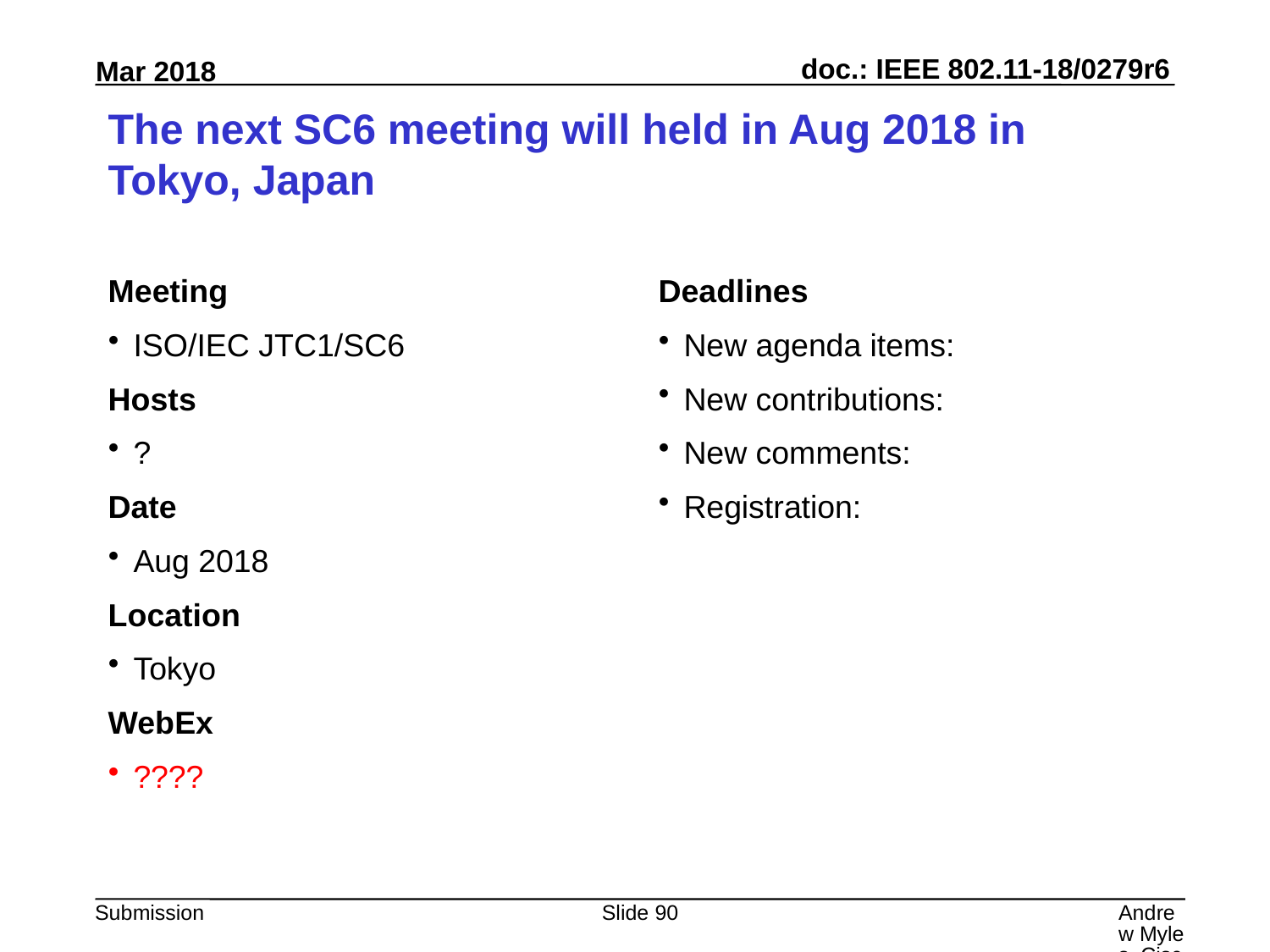

# The next SC6 meeting will held in Aug 2018 in Tokyo, Japan
Meeting
ISO/IEC JTC1/SC6
Hosts
?
Date
Aug 2018
Location
Tokyo
WebEx
????
Deadlines
New agenda items:
New contributions:
New comments:
Registration:
Slide 90
Andrew Myles, Cisco